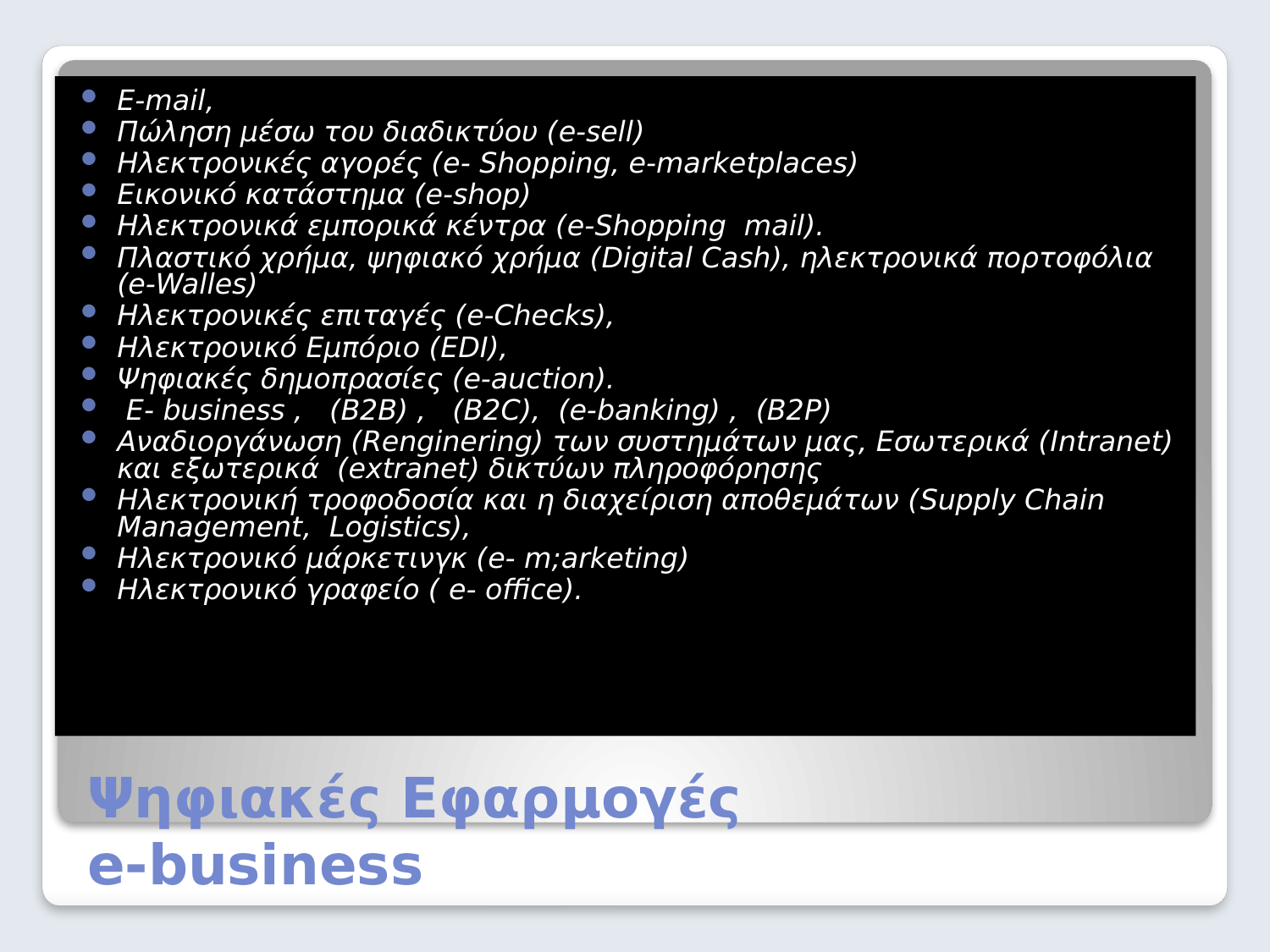

E-mail,
Πώληση μέσω του διαδικτύου (e-sell)
Ηλεκτρονικές αγορές (e- Shopping, e-marketplaces)
Εικονικό κατάστημα (e-shop)
Ηλεκτρονικά εμπορικά κέντρα (e-Shopping  mail).
Πλαστικό χρήμα, ψηφιακό χρήμα (Digital Cash), ηλεκτρονικά πορτοφόλια (e-Walles)
Ηλεκτρονικές επιταγές (e-Checks),
Ηλεκτρονικό Εμπόριο (EDI),
Ψηφιακές δημοπρασίες (e-auction).
 E- business ,   (B2B) ,   (B2C),  (e-banking) ,  (B2P)
Αναδιοργάνωση (Renginering) των συστημάτων μας, Εσωτερικά (Intranet) και εξωτερικά  (extranet) δικτύων πληροφόρησης
Ηλεκτρονική τροφοδοσία και η διαχείριση αποθεμάτων (Supply Chain Management,  Logistics),
Ηλεκτρονικό μάρκετινγκ (e- m;arketing)
Ηλεκτρονικό γραφείο ( e- office).
# Ψηφιακές Εφαρμογές e-business